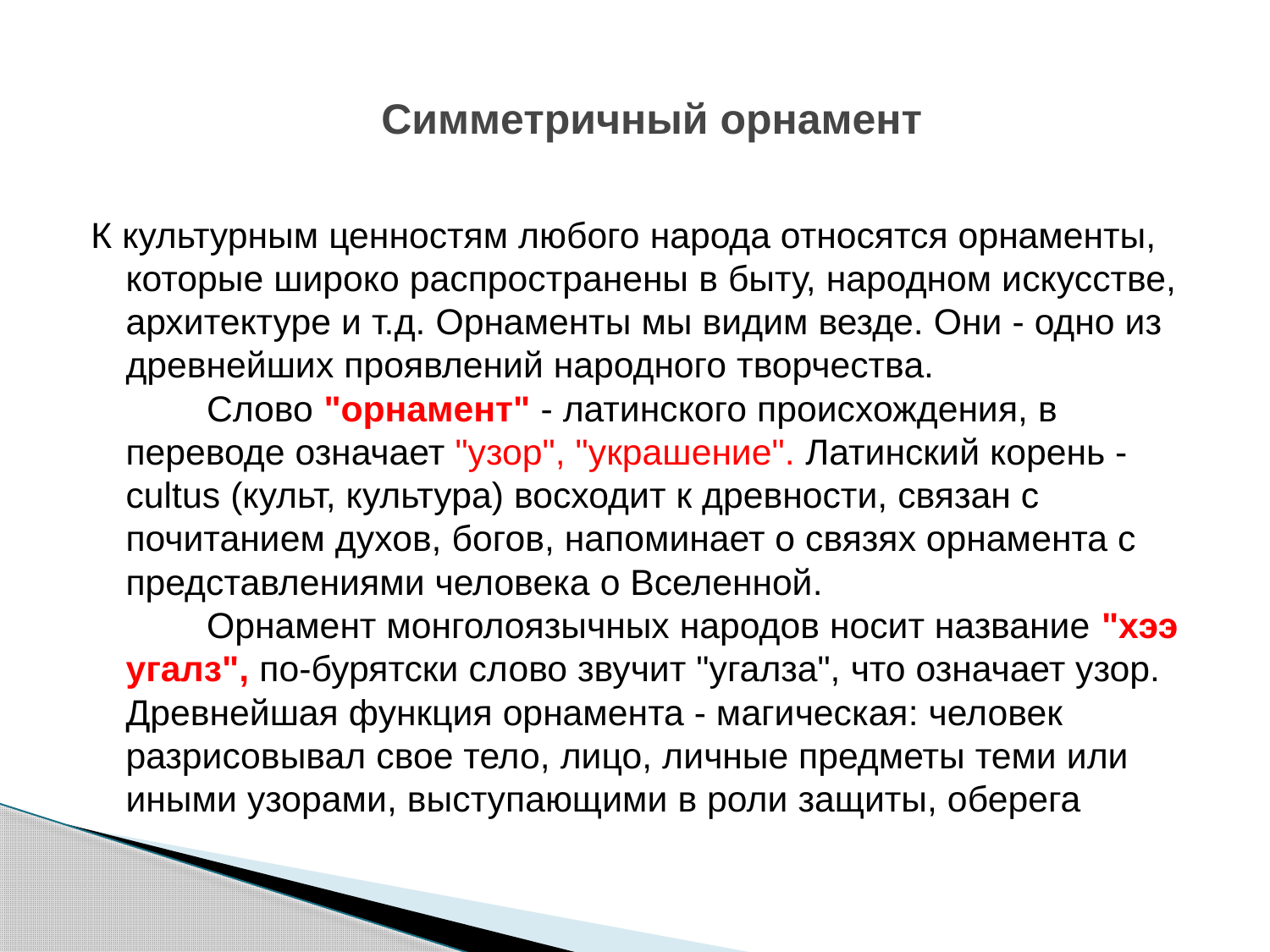

# Симметричный орнамент
К культурным ценностям любого народа относятся орнаменты, которые широко распространены в быту, народном искусстве, архитектуре и т.д. Орнаменты мы видим везде. Они - одно из древнейших проявлений народного творчества.
        Слово "орнамент" - латинского происхождения, в переводе означает "узор", "украшение". Латинский корень - cultus (культ, культура) восходит к древности, связан с почитанием духов, богов, напоминает о связях орнамента с представлениями человека о Вселенной.
        Орнамент монголоязычных народов носит название "хээ угалз", по-бурятски слово звучит "угалза", что означает узор. Древнейшая функция орнамента - магическая: человек разрисовывал свое тело, лицо, личные предметы теми или иными узорами, выступающими в роли защиты, оберега